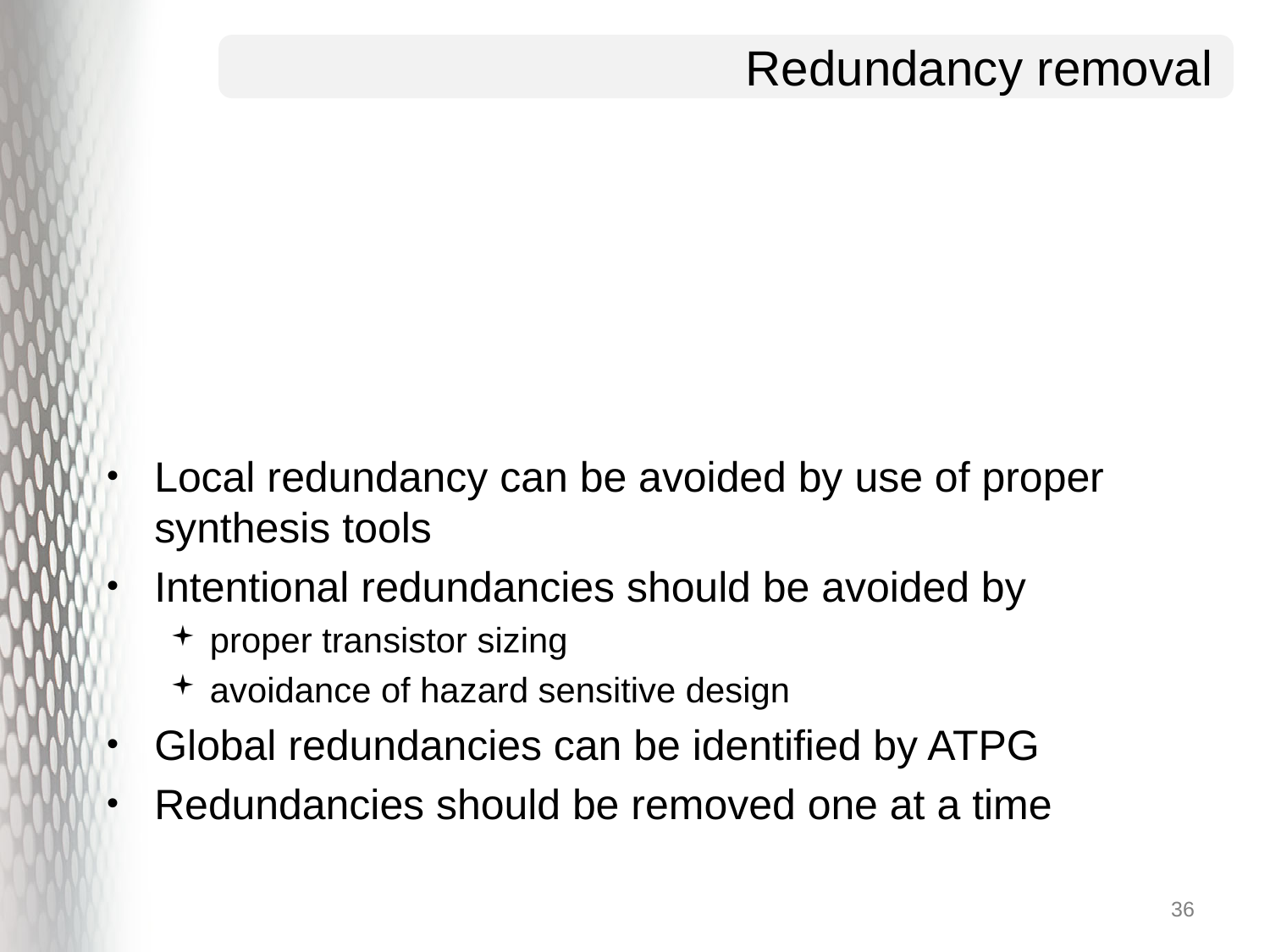

# Redundancy removal
Local redundancy can be avoided by use of proper synthesis tools
Intentional redundancies should be avoided by
proper transistor sizing
avoidance of hazard sensitive design
Global redundancies can be identified by ATPG
Redundancies should be removed one at a time